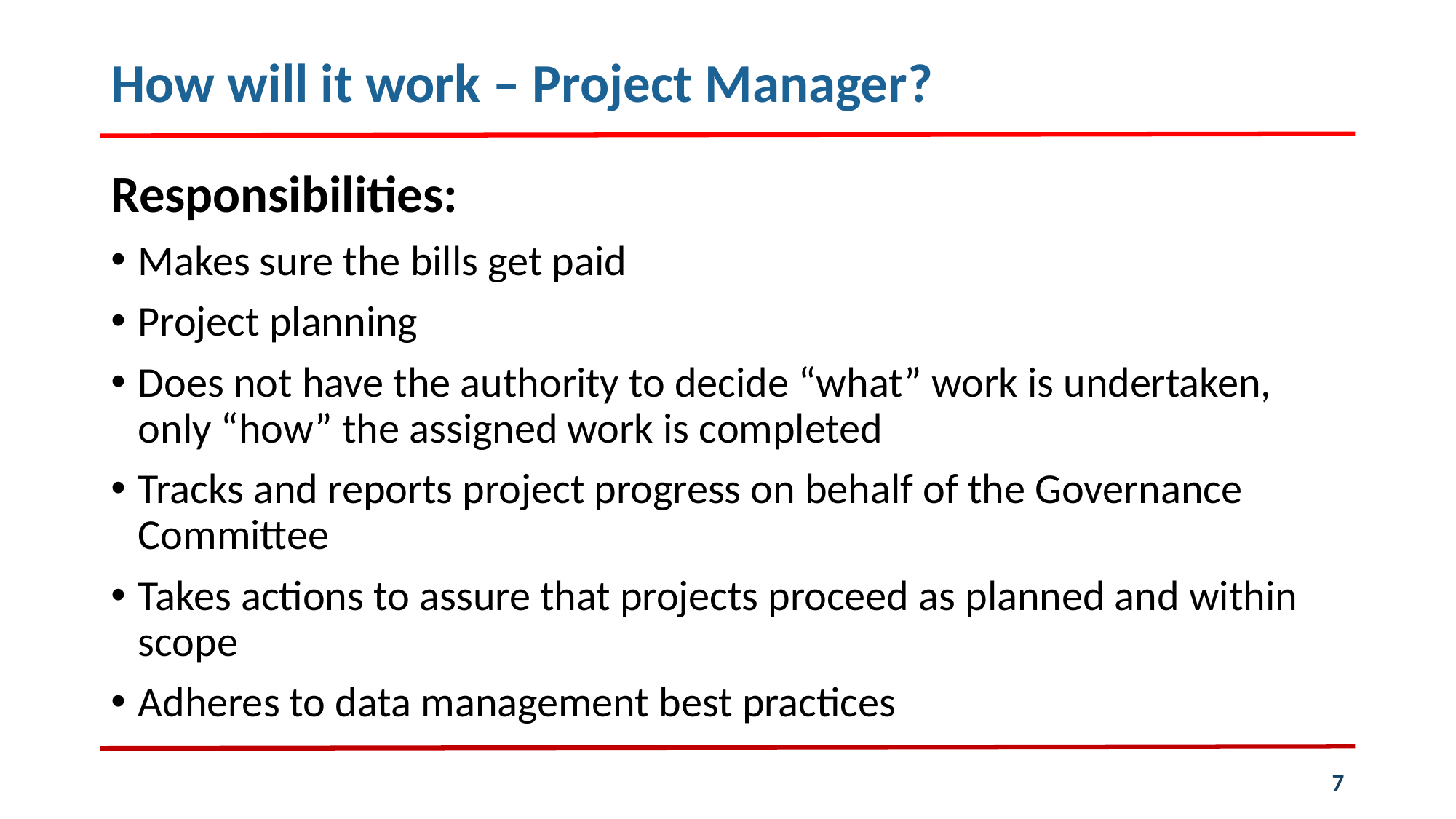

# How will it work – Project Manager?
Responsibilities:
Makes sure the bills get paid
Project planning
Does not have the authority to decide “what” work is undertaken, only “how” the assigned work is completed
Tracks and reports project progress on behalf of the Governance Committee
Takes actions to assure that projects proceed as planned and within scope
Adheres to data management best practices
7